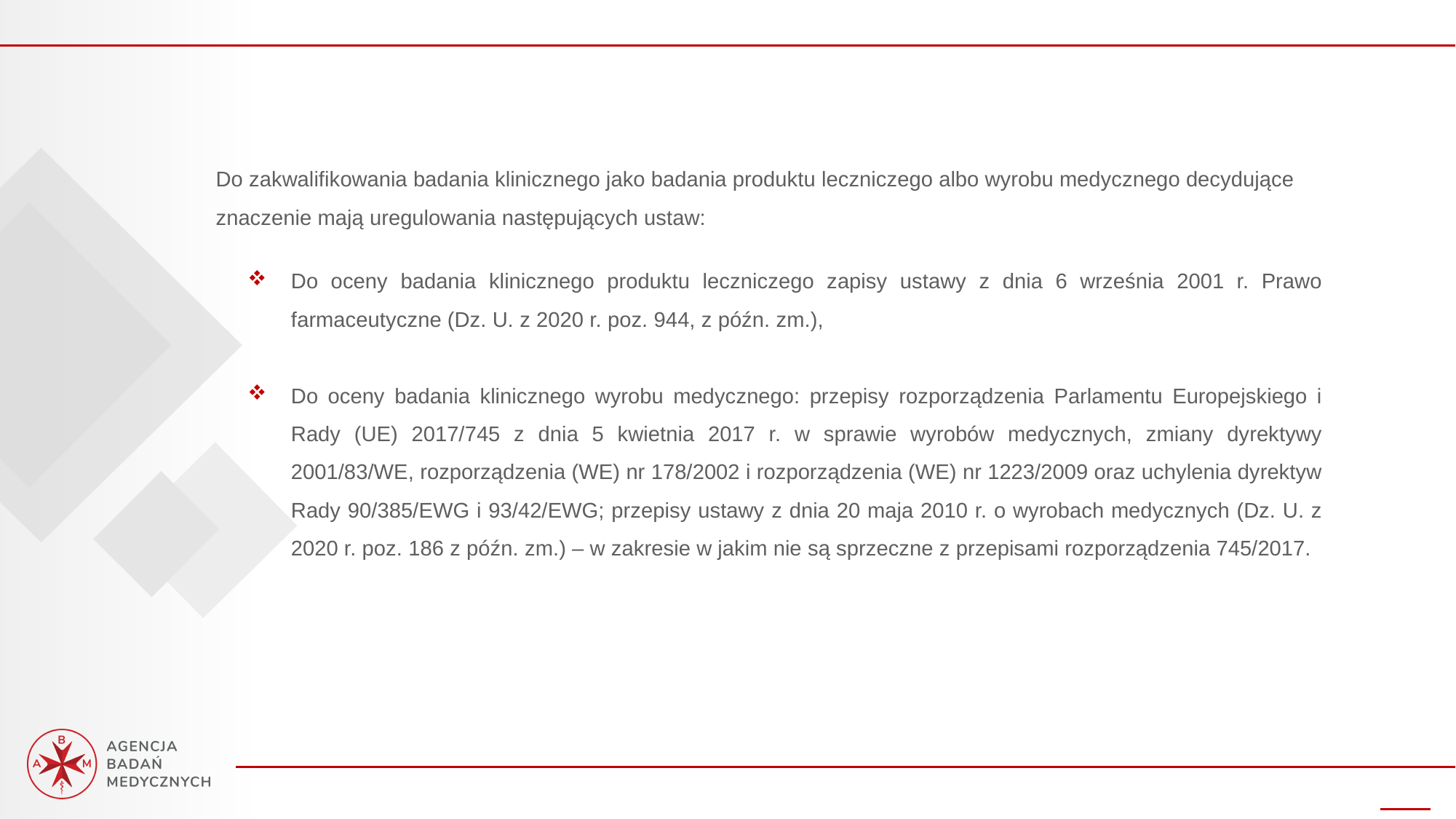

Do zakwalifikowania badania klinicznego jako badania produktu leczniczego albo wyrobu medycznego decydujące znaczenie mają uregulowania następujących ustaw:
Do oceny badania klinicznego produktu leczniczego zapisy ustawy z dnia 6 września 2001 r. Prawo farmaceutyczne (Dz. U. z 2020 r. poz. 944, z późn. zm.),

Do oceny badania klinicznego wyrobu medycznego: przepisy rozporządzenia Parlamentu Europejskiego i Rady (UE) 2017/745 z dnia 5 kwietnia 2017 r. w sprawie wyrobów medycznych, zmiany dyrektywy 2001/83/WE, rozporządzenia (WE) nr 178/2002 i rozporządzenia (WE) nr 1223/2009 oraz uchylenia dyrektyw Rady 90/385/EWG i 93/42/EWG; przepisy ustawy z dnia 20 maja 2010 r. o wyrobach medycznych (Dz. U. z 2020 r. poz. 186 z późn. zm.) – w zakresie w jakim nie są sprzeczne z przepisami rozporządzenia 745/2017.